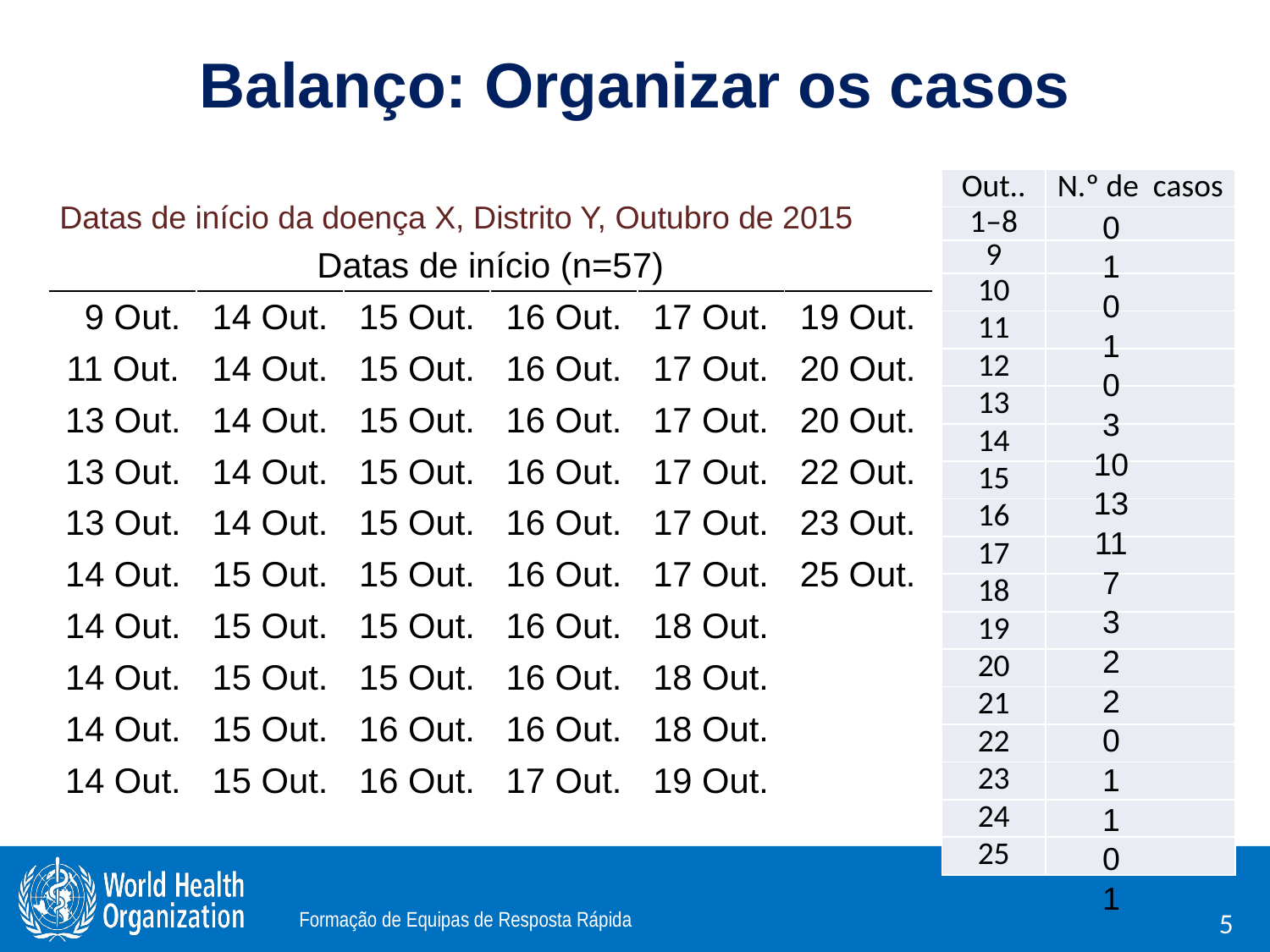

Balanço: Organizar os casos
| Out.. | N.º de casos |
| --- | --- |
| 1–8 |  |
| 9 |  |
| 10 |  |
| 11 |  |
| 12 |  |
| 13 |  |
| 14 |  |
| 15 |  |
| 16 |  |
| 17 |  |
| 18 |  |
| 19 |  |
| 20 |  |
| 21 |  |
| 22 |  |
| 23 |  |
| 24 |  |
| 25 |  |
Datas de início da doença X, Distrito Y, Outubro de 2015
0
1
0
1
0
3
10
13
11
7
3
2
2
0
1
1
0
1
| Datas de início (n=57) |  |  |  |  |  |
| --- | --- | --- | --- | --- | --- |
| 9 Out. | 14 Out. | 15 Out. | 16 Out. | 17 Out. | 19 Out. |
| 11 Out. | 14 Out. | 15 Out. | 16 Out. | 17 Out. | 20 Out. |
| 13 Out. | 14 Out. | 15 Out. | 16 Out. | 17 Out. | 20 Out. |
| 13 Out. | 14 Out. | 15 Out. | 16 Out. | 17 Out. | 22 Out. |
| 13 Out. | 14 Out. | 15 Out. | 16 Out. | 17 Out. | 23 Out. |
| 14 Out. | 15 Out. | 15 Out. | 16 Out. | 17 Out. | 25 Out. |
| 14 Out. | 15 Out. | 15 Out. | 16 Out. | 18 Out. |  |
| 14 Out. | 15 Out. | 15 Out. | 16 Out. | 18 Out. |  |
| 14 Out. | 15 Out. | 16 Out. | 16 Out. | 18 Out. |  |
| 14 Out. | 15 Out. | 16 Out. | 17 Out. | 19 Out. |  |